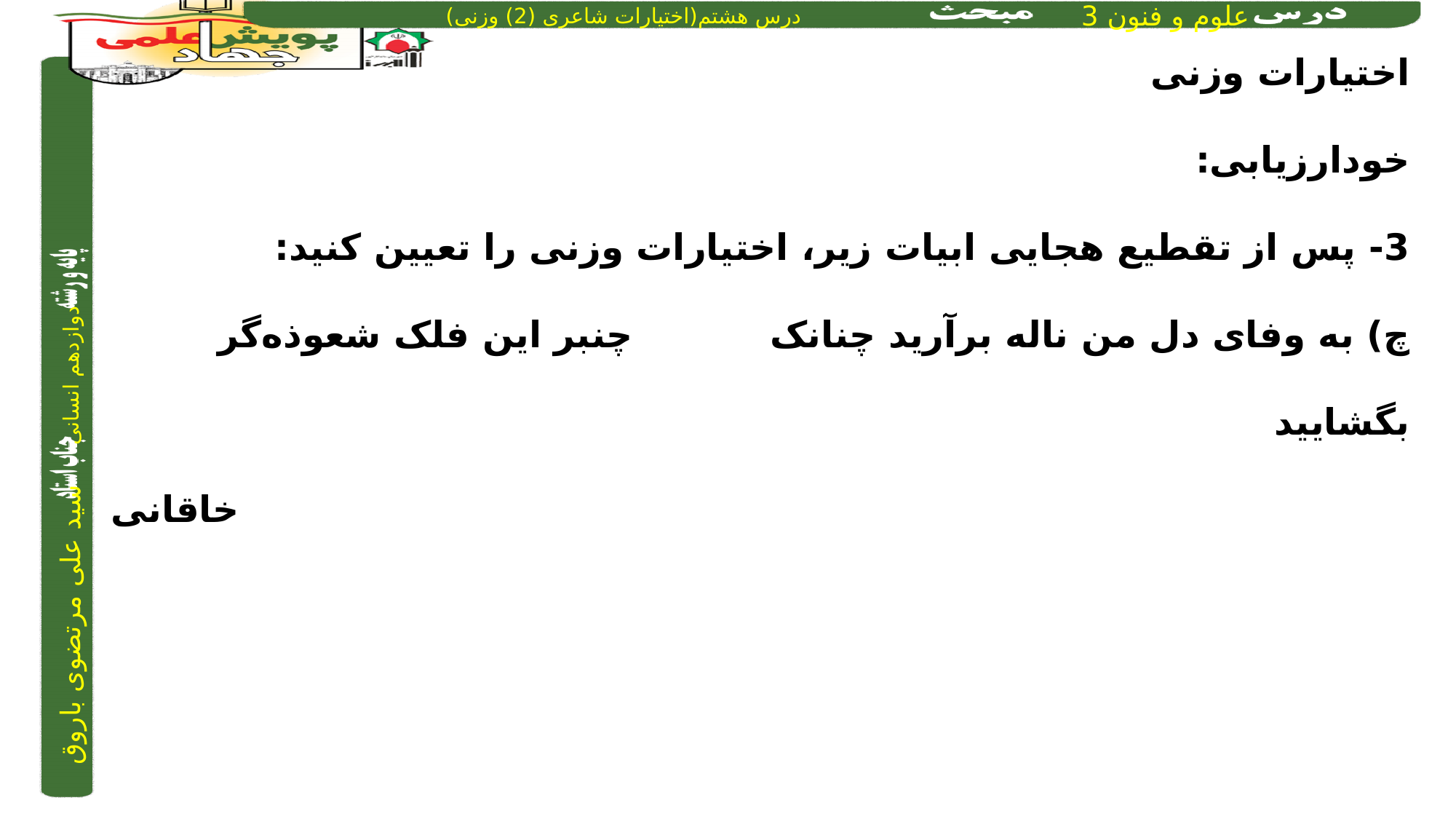

اختیارات وزنی
خودارزیابی:
3- پس از تقطیع هجایی ابیات زیر، اختیارات وزنی را تعیین کنید:
چ) به وفای دل من ناله برآرید چنانک			 چنبر این فلک شعوذه‌گر بگشایید
خاقانی